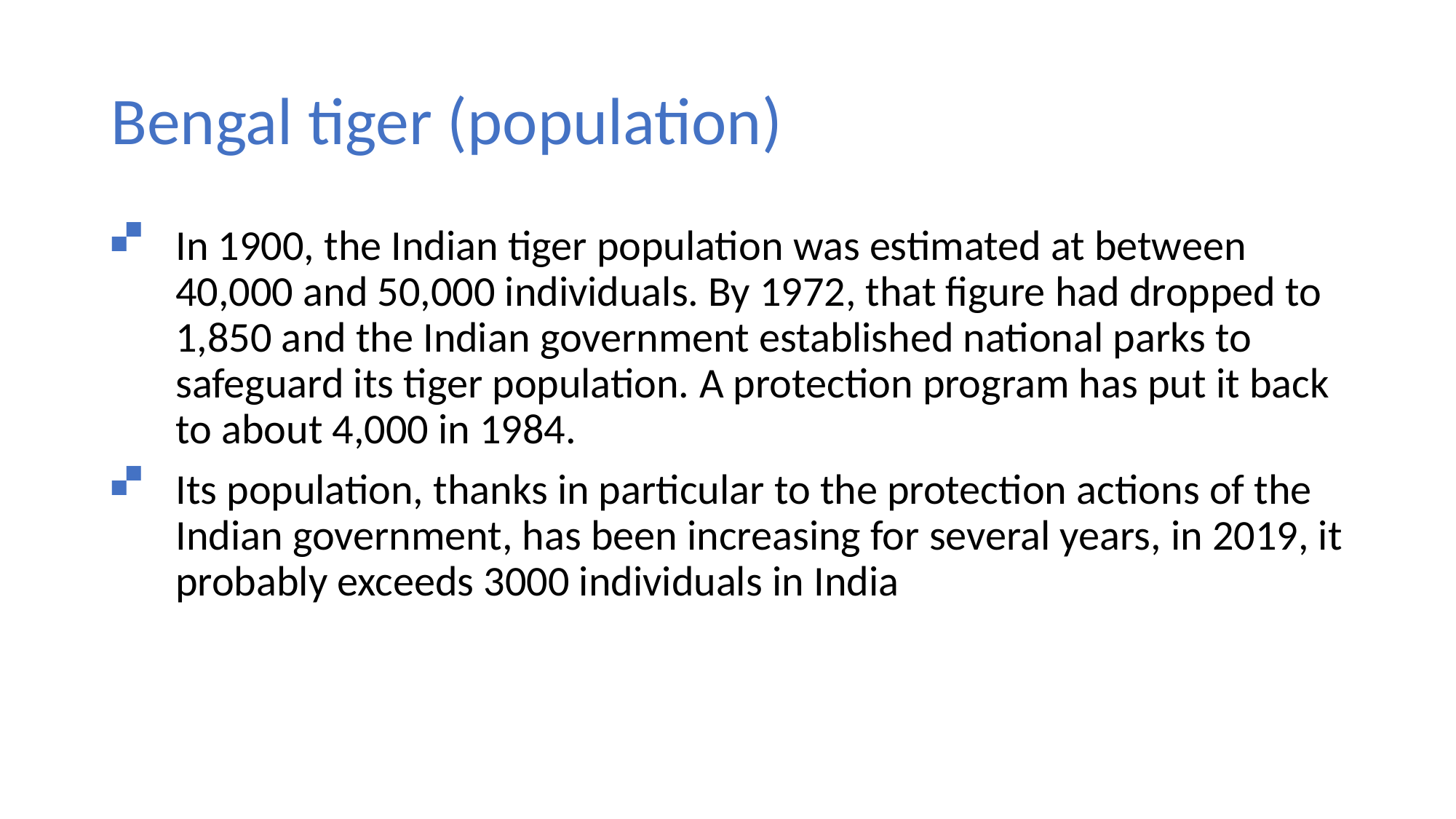

# Bengal tiger (population)
In 1900, the Indian tiger population was estimated at between 40,000 and 50,000 individuals. By 1972, that figure had dropped to 1,850 and the Indian government established national parks to safeguard its tiger population. A protection program has put it back to about 4,000 in 1984.
Its population, thanks in particular to the protection actions of the Indian government, has been increasing for several years, in 2019, it probably exceeds 3000 individuals in India